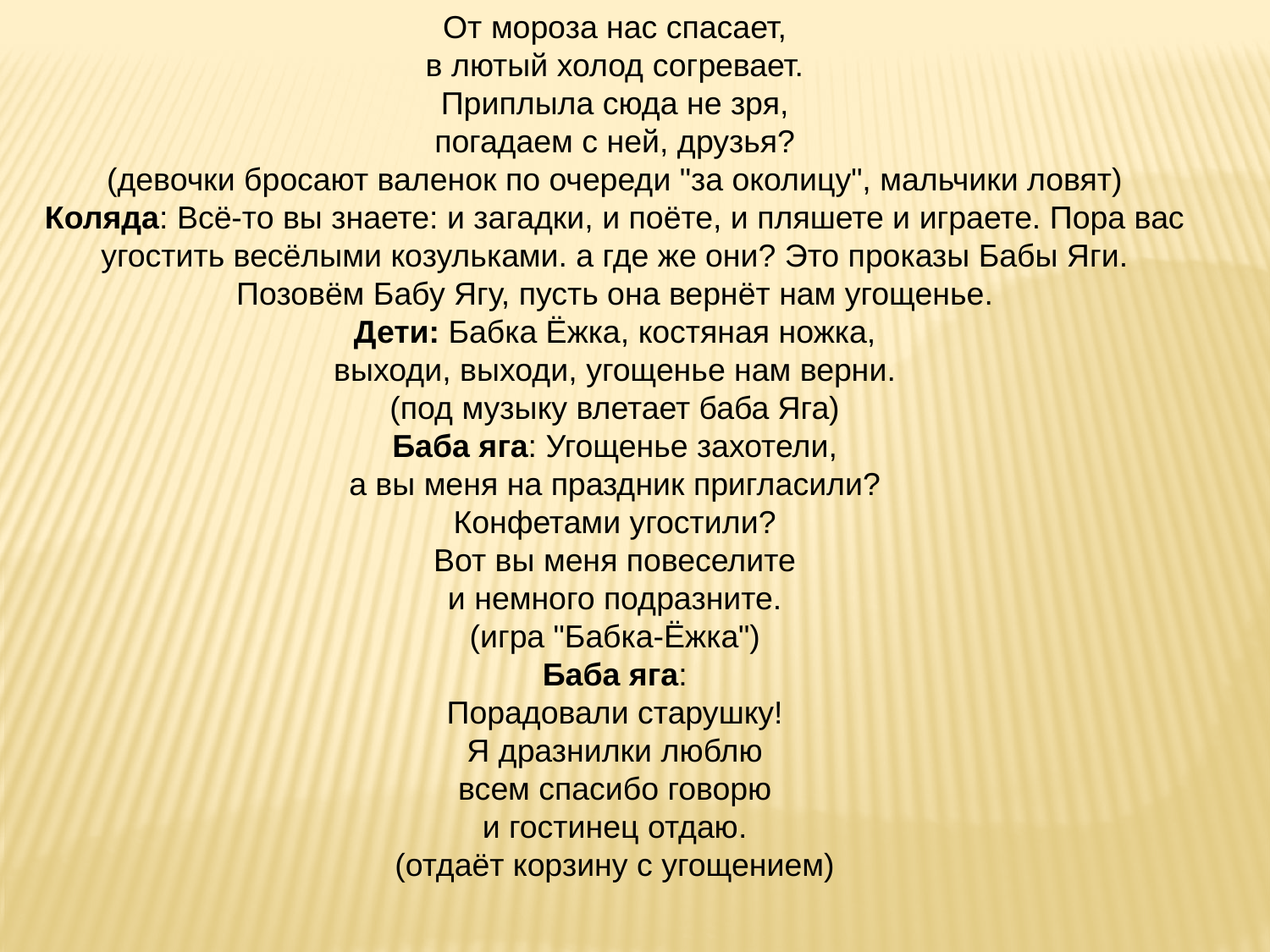

От мороза нас спасает,
в лютый холод согревает.
Приплыла сюда не зря,
погадаем с ней, друзья?
(девочки бросают валенок по очереди "за околицу", мальчики ловят)
Коляда: Всё-то вы знаете: и загадки, и поёте, и пляшете и играете. Пора вас угостить весёлыми козульками. а где же они? Это проказы Бабы Яги.
Позовём Бабу Ягу, пусть она вернёт нам угощенье.
Дети: Бабка Ёжка, костяная ножка,
выходи, выходи, угощенье нам верни.
(под музыку влетает баба Яга)
Баба яга: Угощенье захотели,
а вы меня на праздник пригласили?
Конфетами угостили?
Вот вы меня повеселите
и немного подразните.
(игра "Бабка-Ёжка")
Баба яга:
Порадовали старушку!
Я дразнилки люблю
всем спасибо говорю
и гостинец отдаю.
(отдаёт корзину с угощением)